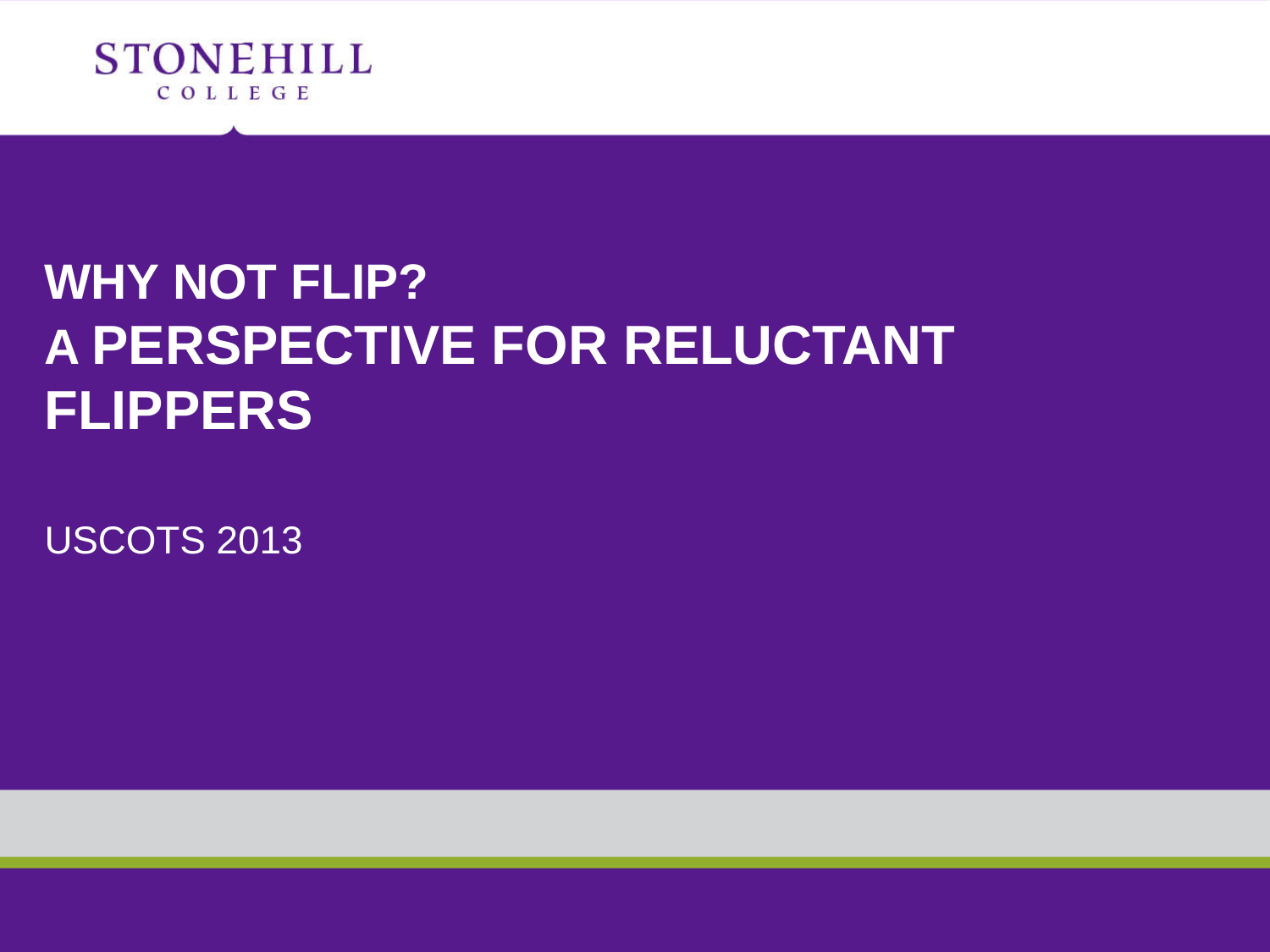

# Why Not Flip? A Perspective for Reluctant Flippers

USCOTS 2013